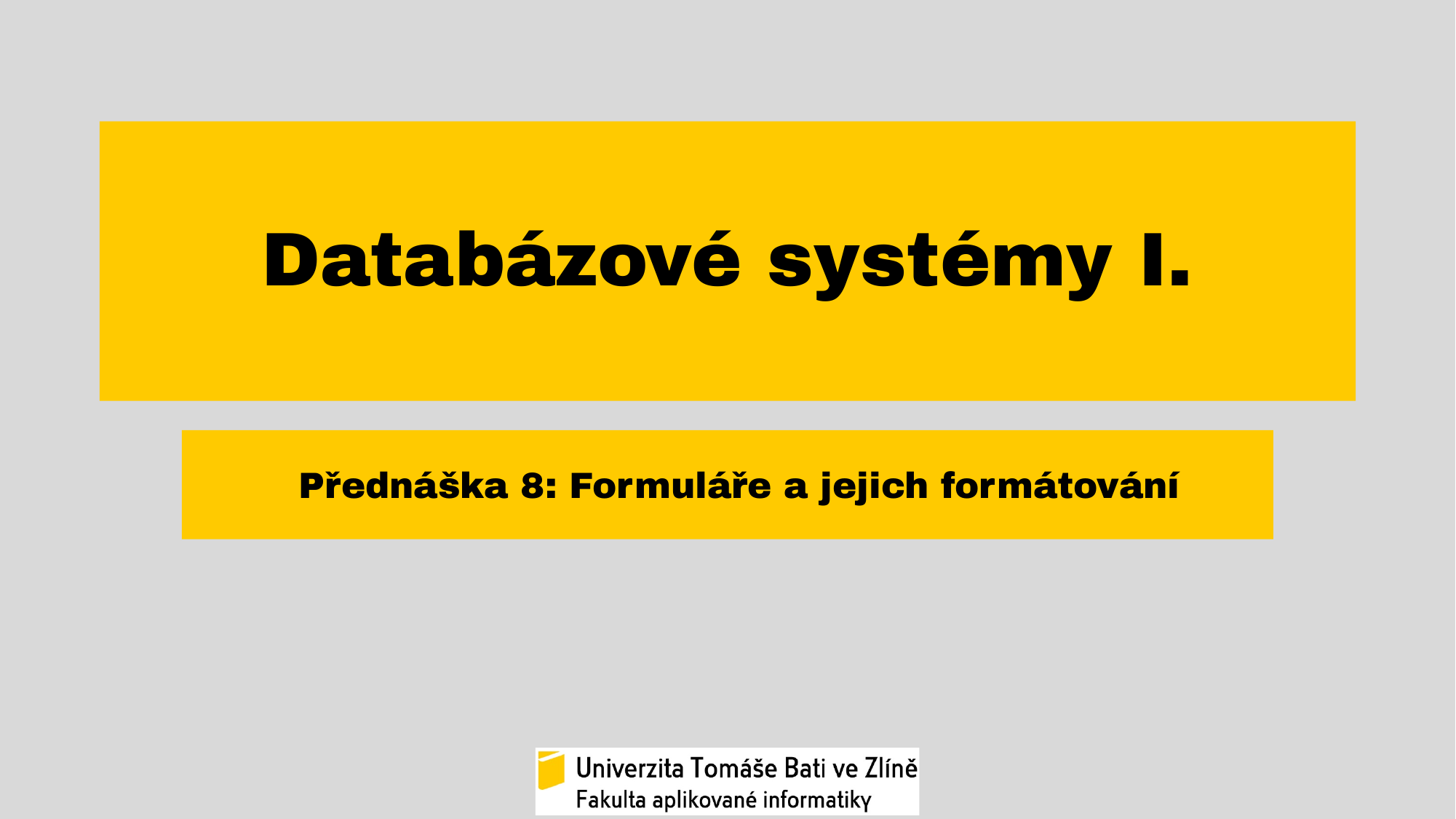

# Databázové systémy I.
Přednáška 8: Formuláře a jejich formátování